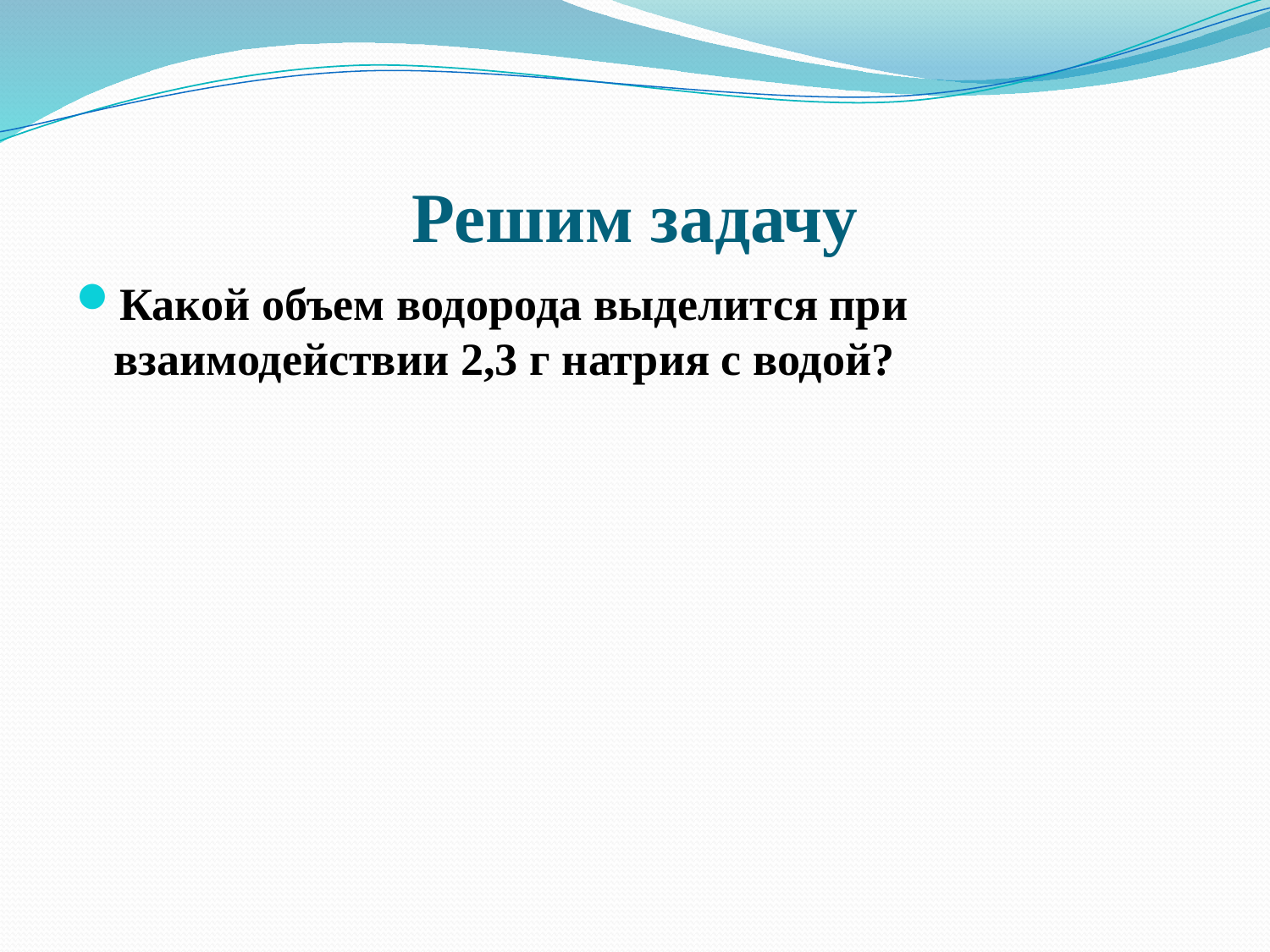

# Решим задачу
Какой объем водорода выделится при взаимодействии 2,3 г натрия с водой?